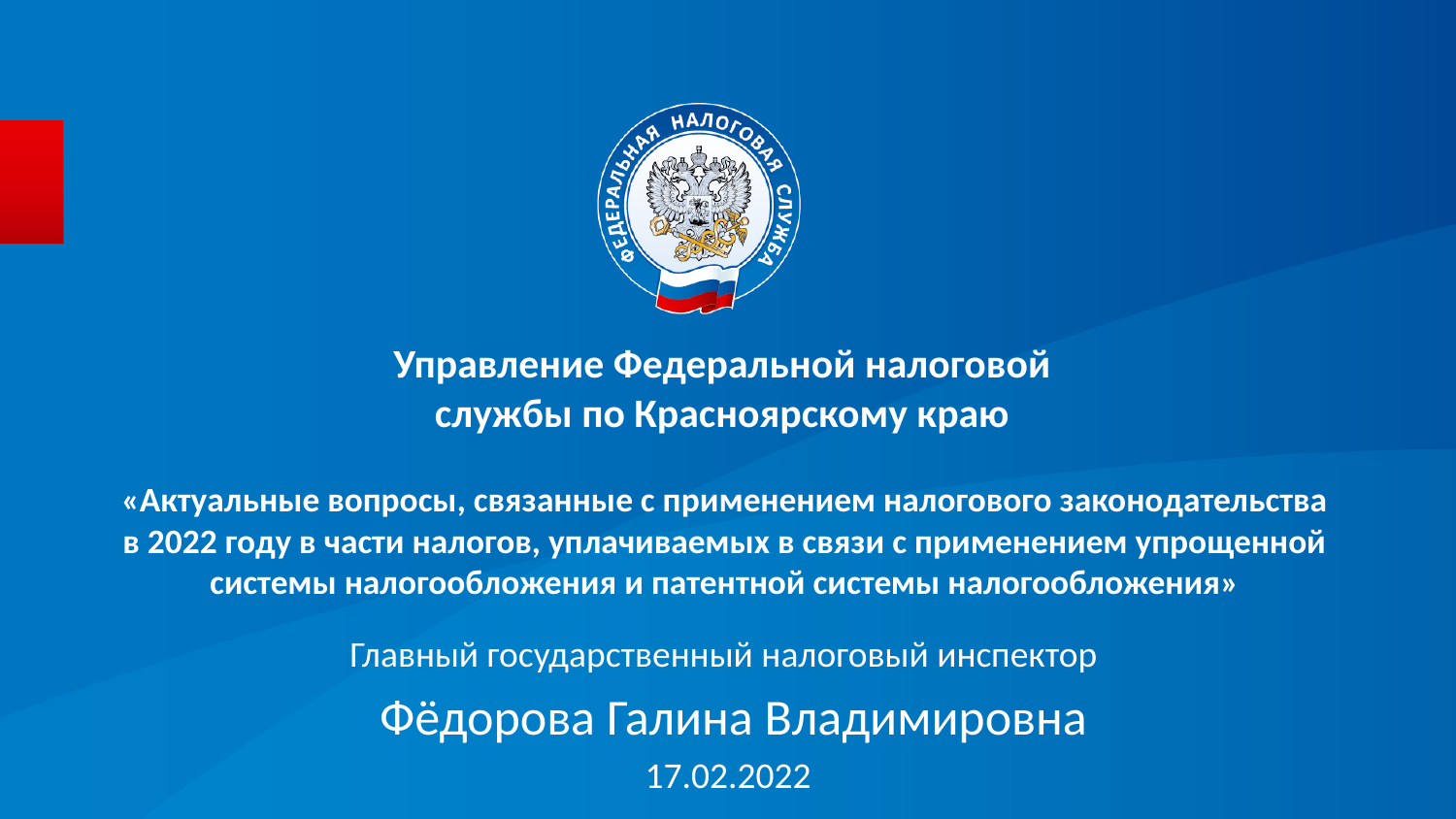

Управление Федеральной налоговой службы по Красноярскому краю
# «Актуальные вопросы, связанные с применением налогового законодательства в 2022 году в части налогов, уплачиваемых в связи с применением упрощенной системы налогообложения и патентной системы налогообложения»
Главный государственный налоговый инспектор
 Фёдорова Галина Владимировна
17.02.2022